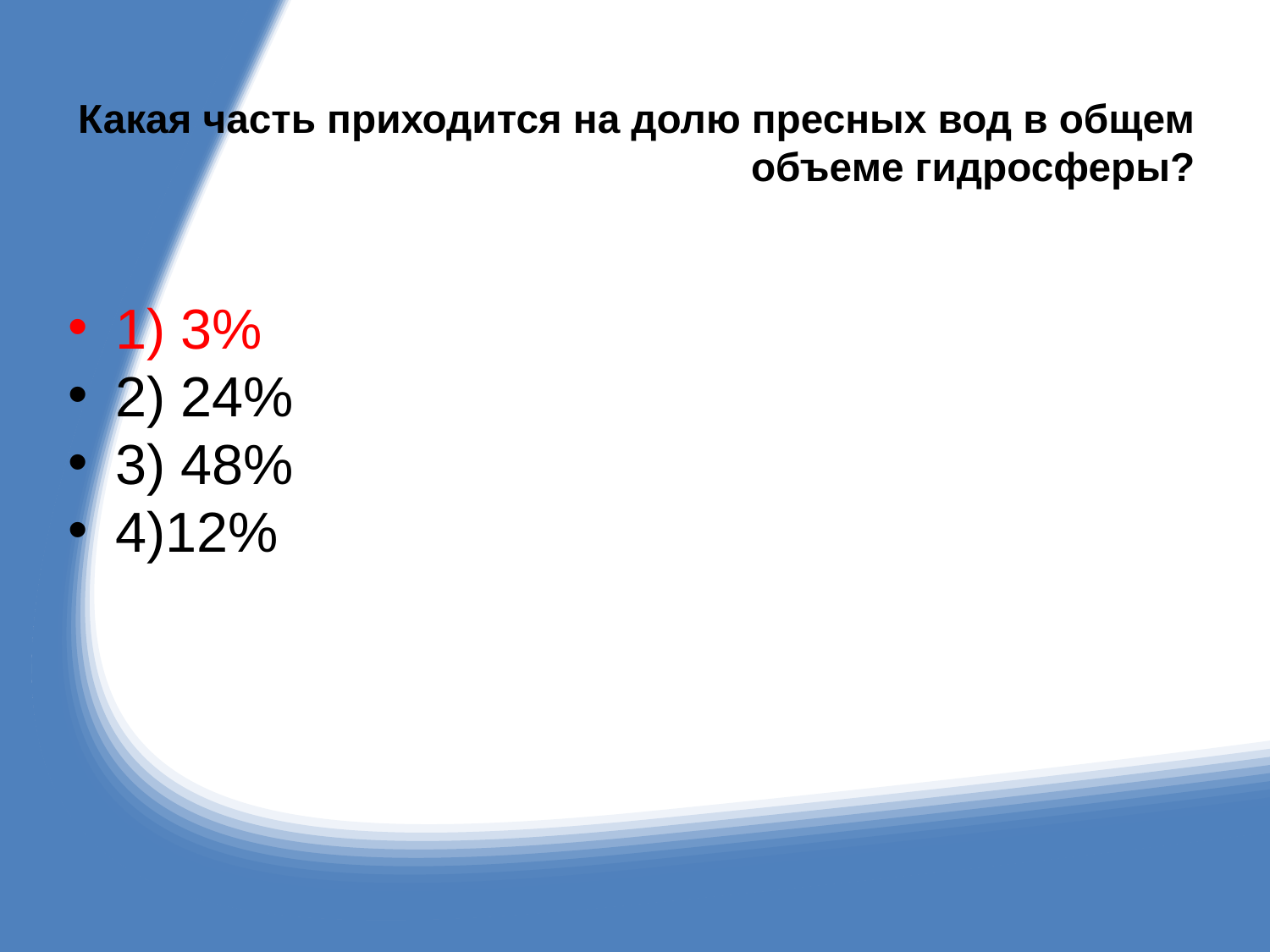

# Какая часть приходится на долю пресных вод в общем объеме гидросферы?
1) 3%
2) 24%
3) 48%
4)12%